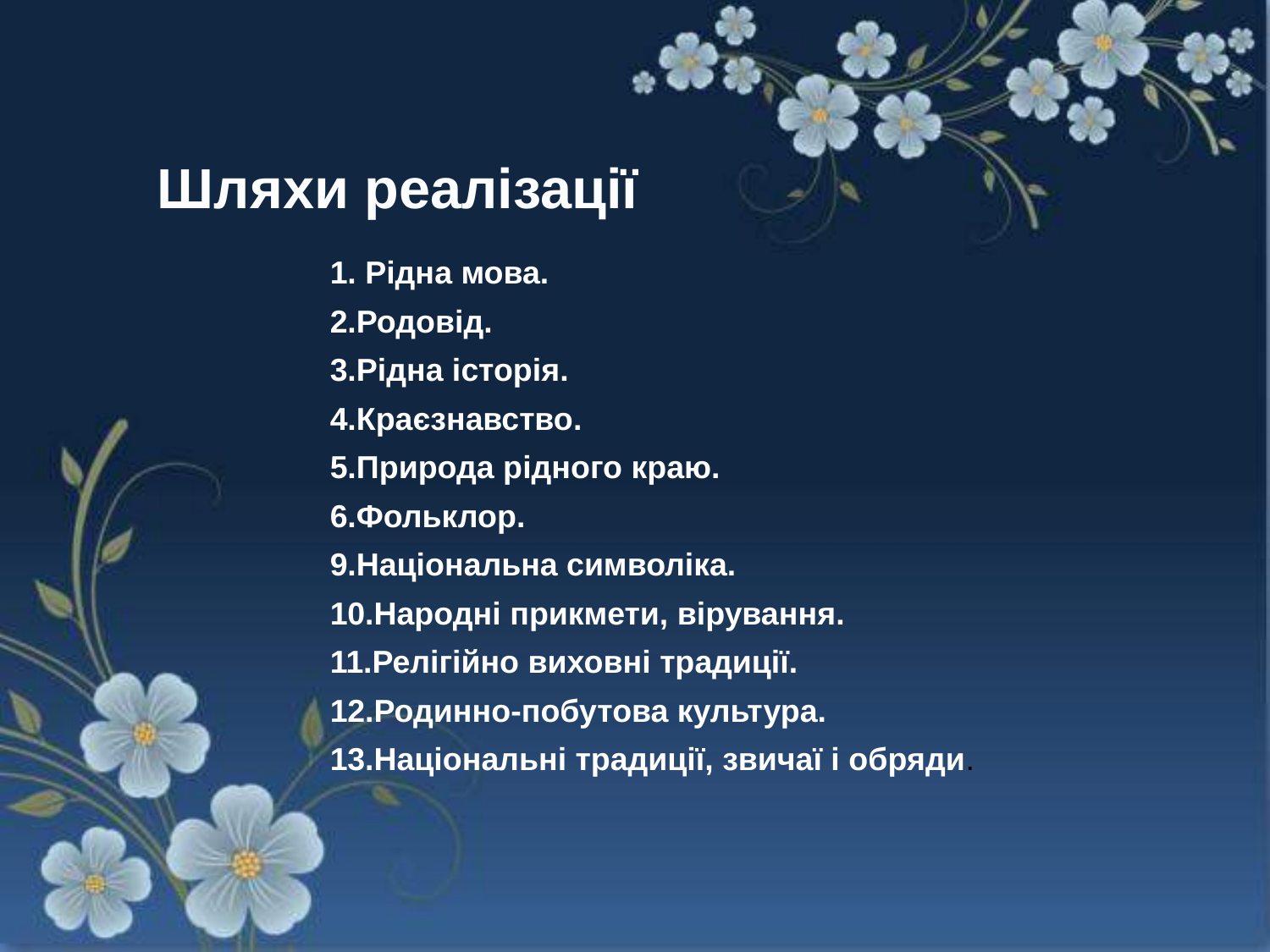

Шляхи реалізації
1. Рідна мова.
2.Родовід.
3.Рідна історія.
4.Краєзнавство.
5.Природа рідного краю.
6.Фольклор.
9.Національна символіка.
10.Народні прикмети, вірування.
11.Релігійно виховні традиції.
12.Родинно-побутова культура.
13.Національні традиції, звичаї і обряди.